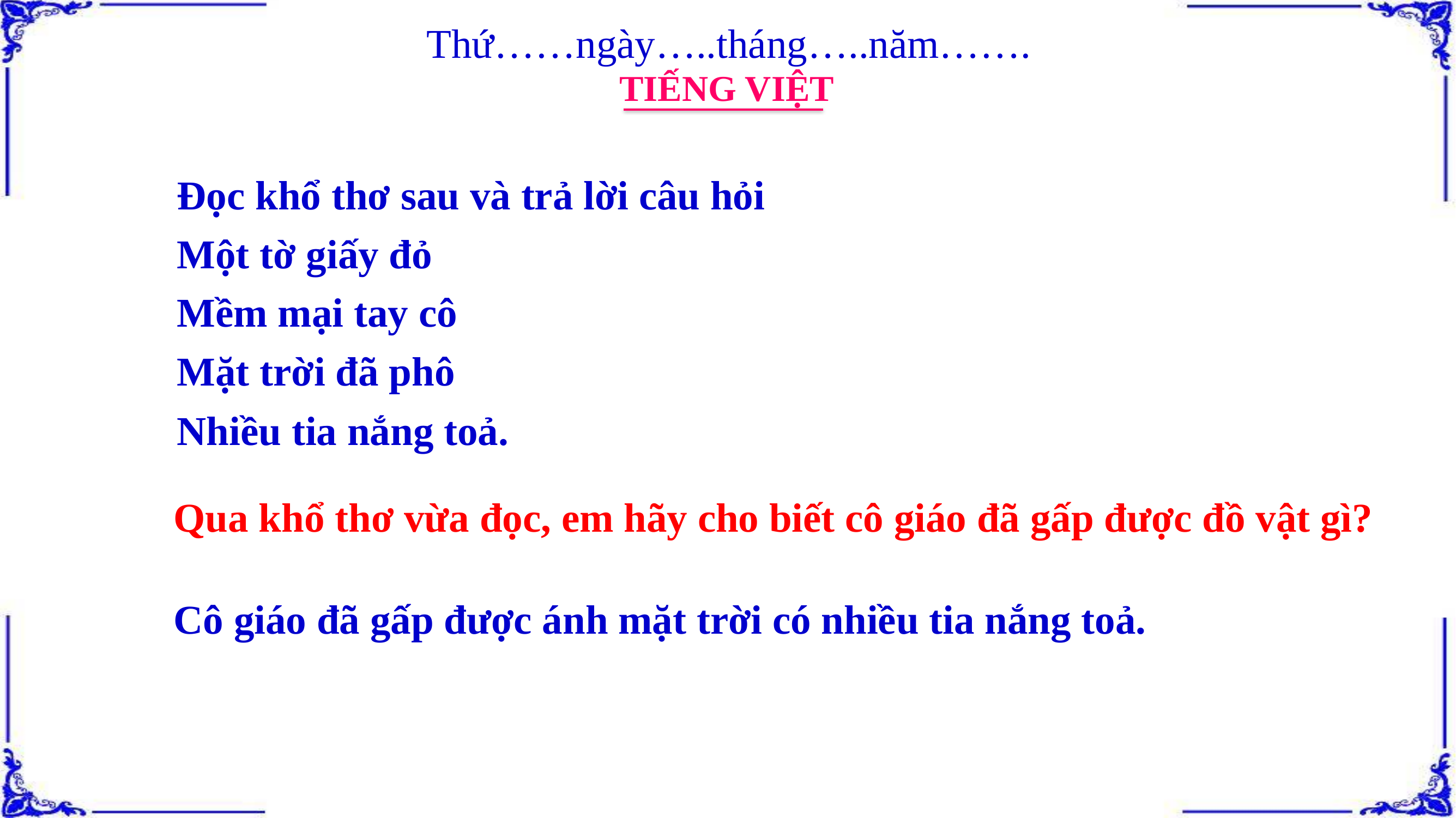

Thứ……ngày…..tháng…..năm…….
TIẾNG VIỆT
Đọc khổ thơ sau và trả lời câu hỏi
Một tờ giấy đỏ
Mềm mại tay cô
Mặt trời đã phô
Nhiều tia nắng toả.
Qua khổ thơ vừa đọc, em hãy cho biết cô giáo đã gấp được đồ vật gì?
Cô giáo đã gấp được ánh mặt trời có nhiều tia nắng toả.